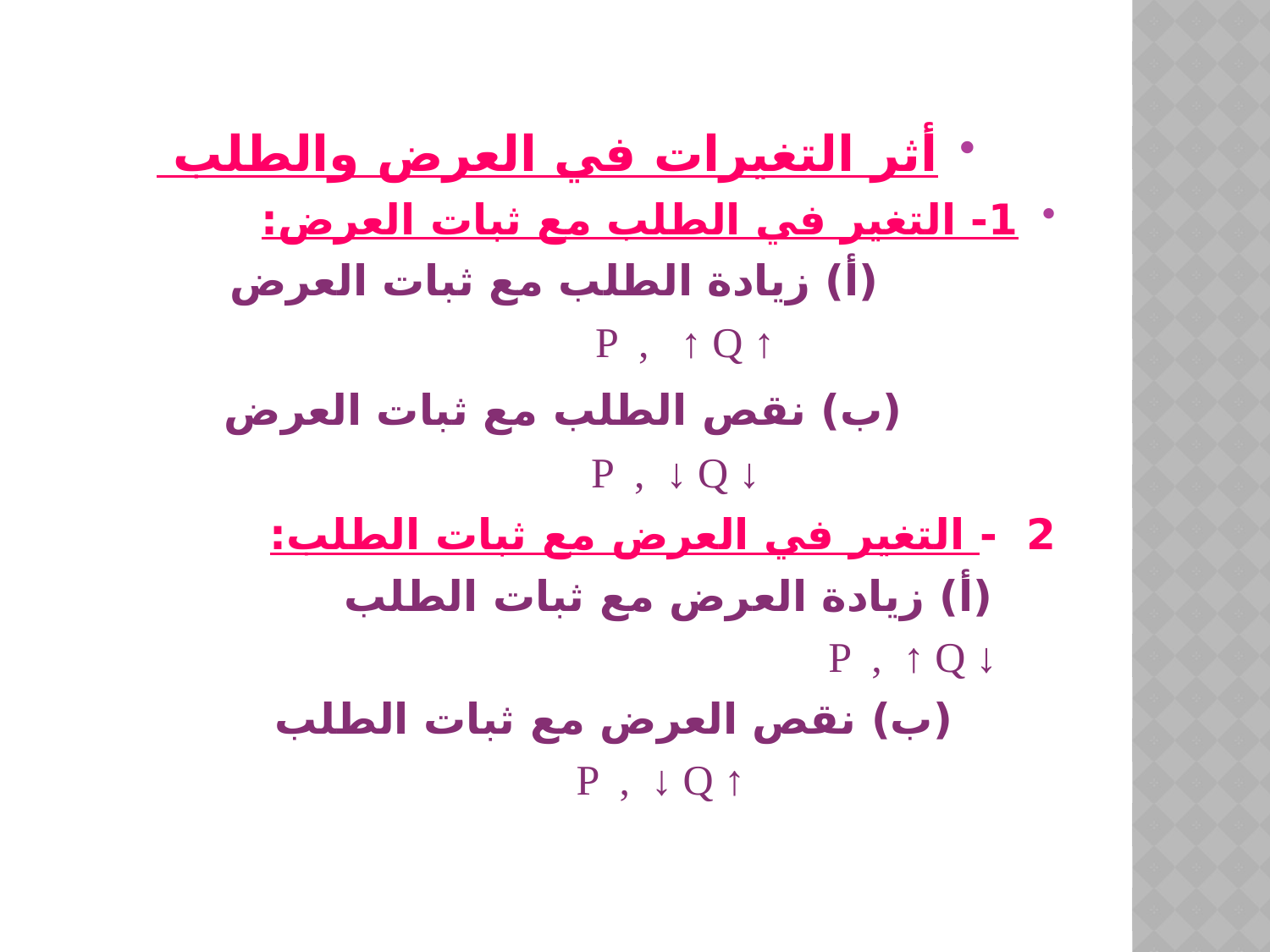

#
أثر التغيرات في العرض والطلب
1- التغير في الطلب مع ثبات العرض:
            (أ) زيادة الطلب مع ثبات العرض
                   ↑ P  ,   ↑ Q
         (ب) نقص الطلب مع ثبات العرض
                    ↓ P  ,  ↓ Q
2  - التغير في العرض مع ثبات الطلب:
      (أ) زيادة العرض مع ثبات الطلب
    ↓ P  ,  ↑ Q
       (ب) نقص العرض مع ثبات الطلب
                     ↑ P  ,  ↓ Q